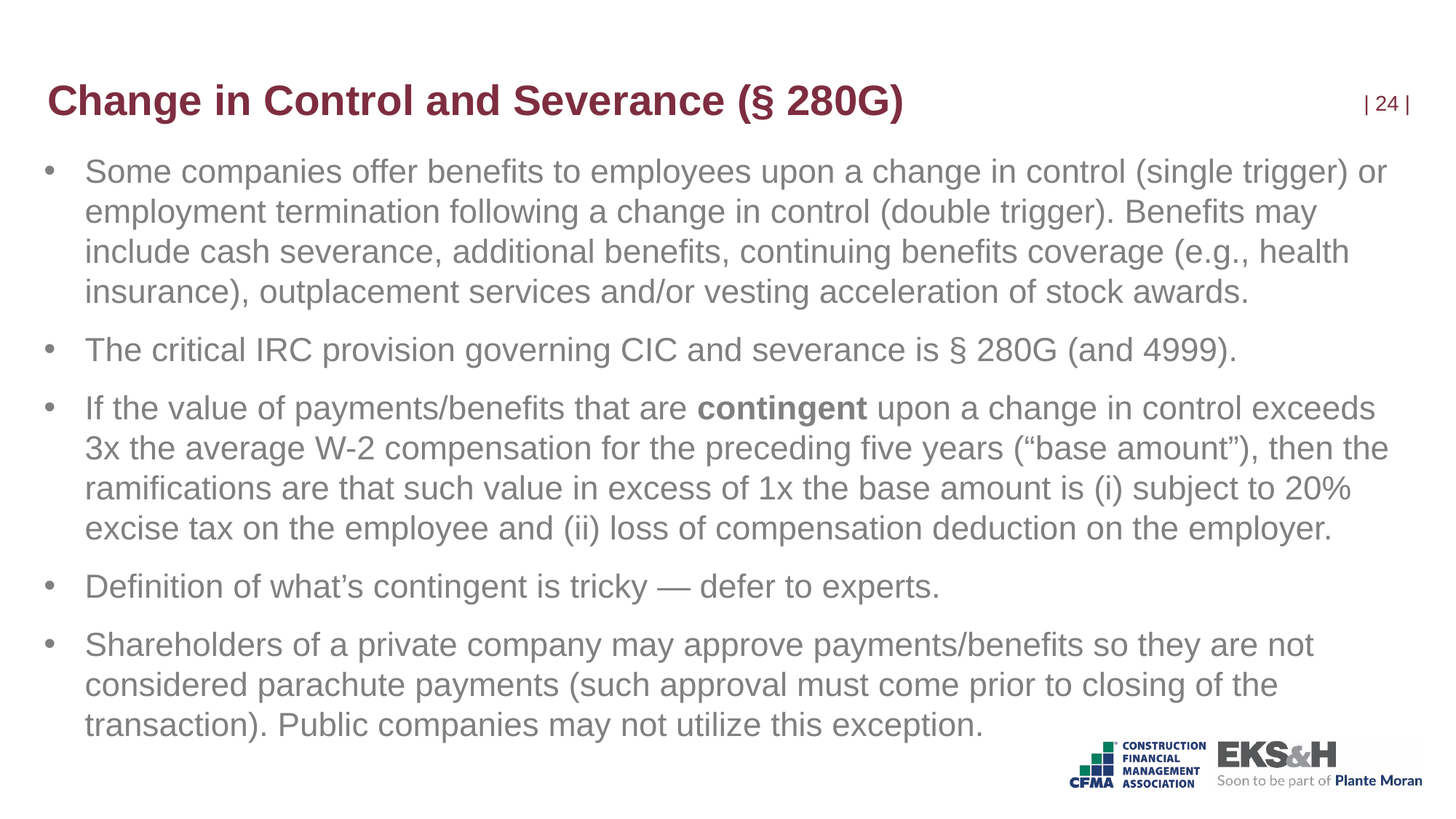

# Change in Control and Severance (§ 280G)
| 24 |
Some companies offer benefits to employees upon a change in control (single trigger) or employment termination following a change in control (double trigger). Benefits may include cash severance, additional benefits, continuing benefits coverage (e.g., health insurance), outplacement services and/or vesting acceleration of stock awards.
The critical IRC provision governing CIC and severance is § 280G (and 4999).
If the value of payments/benefits that are contingent upon a change in control exceeds 3x the average W-2 compensation for the preceding five years (“base amount”), then the ramifications are that such value in excess of 1x the base amount is (i) subject to 20% excise tax on the employee and (ii) loss of compensation deduction on the employer.
Definition of what’s contingent is tricky — defer to experts.
Shareholders of a private company may approve payments/benefits so they are not considered parachute payments (such approval must come prior to closing of the transaction). Public companies may not utilize this exception.